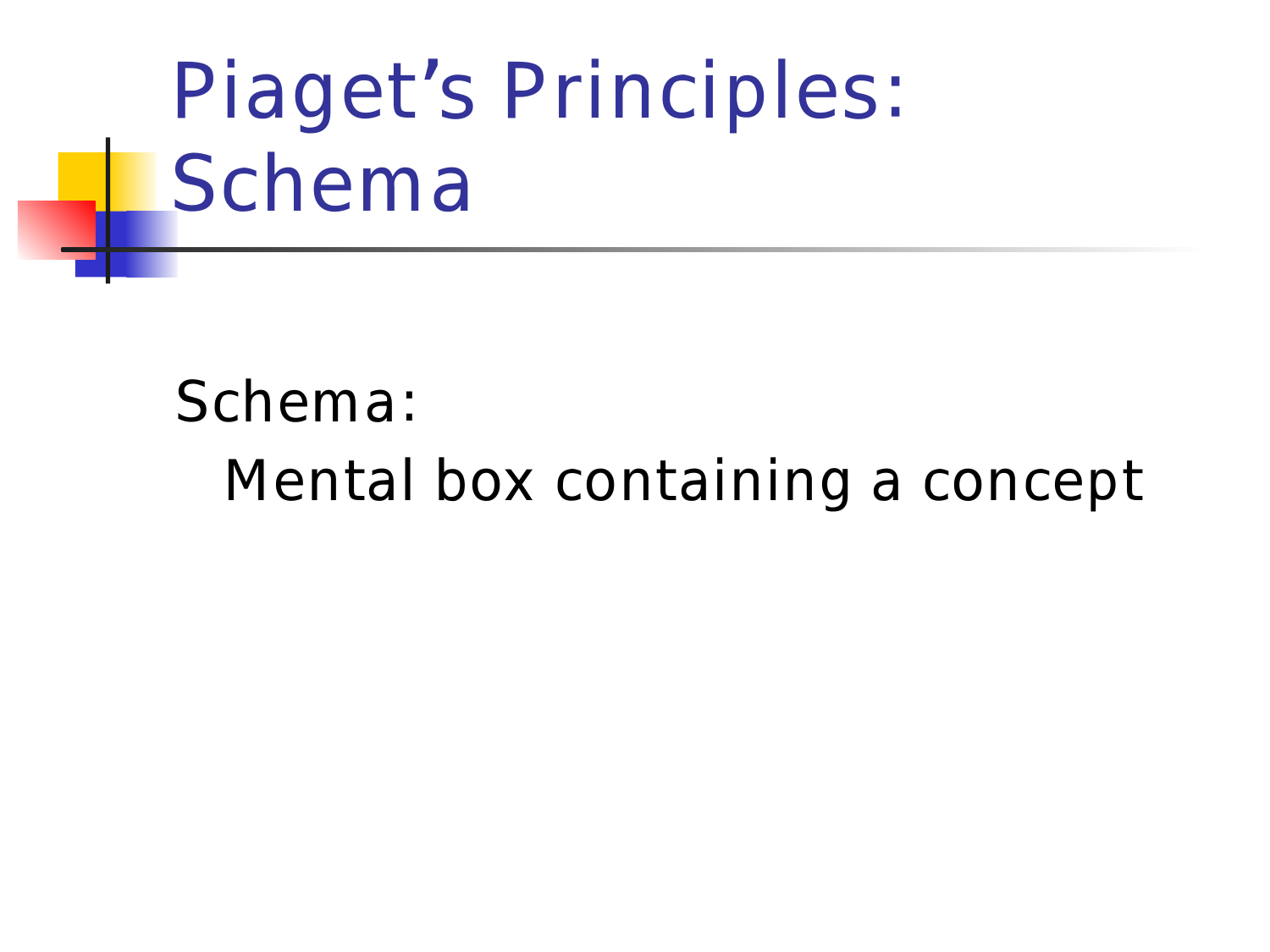

# Piaget’s Principles:  Schema

Schema:
	Mental box containing a concept